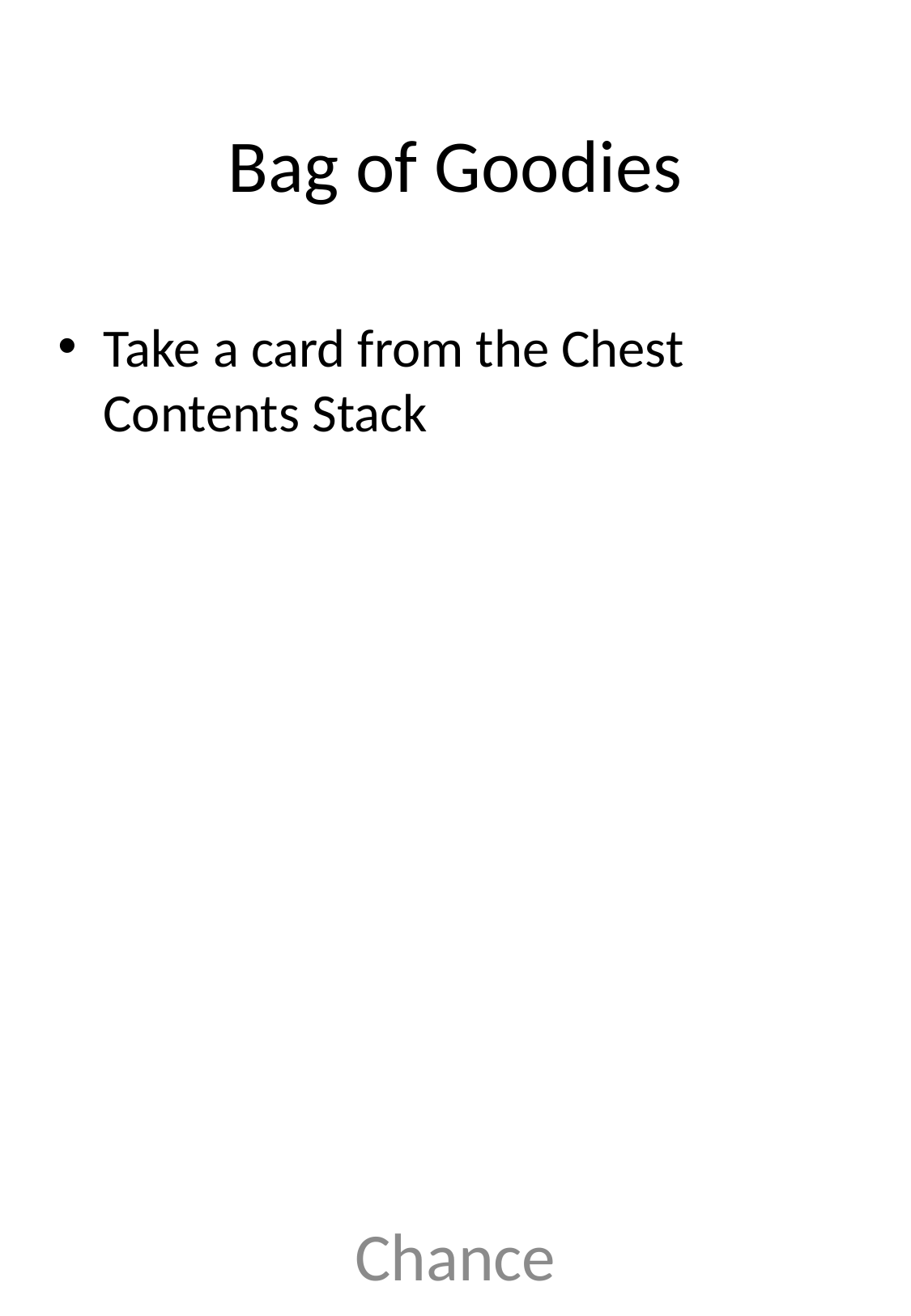

# Bag of Goodies
Take a card from the Chest Contents Stack
Chance